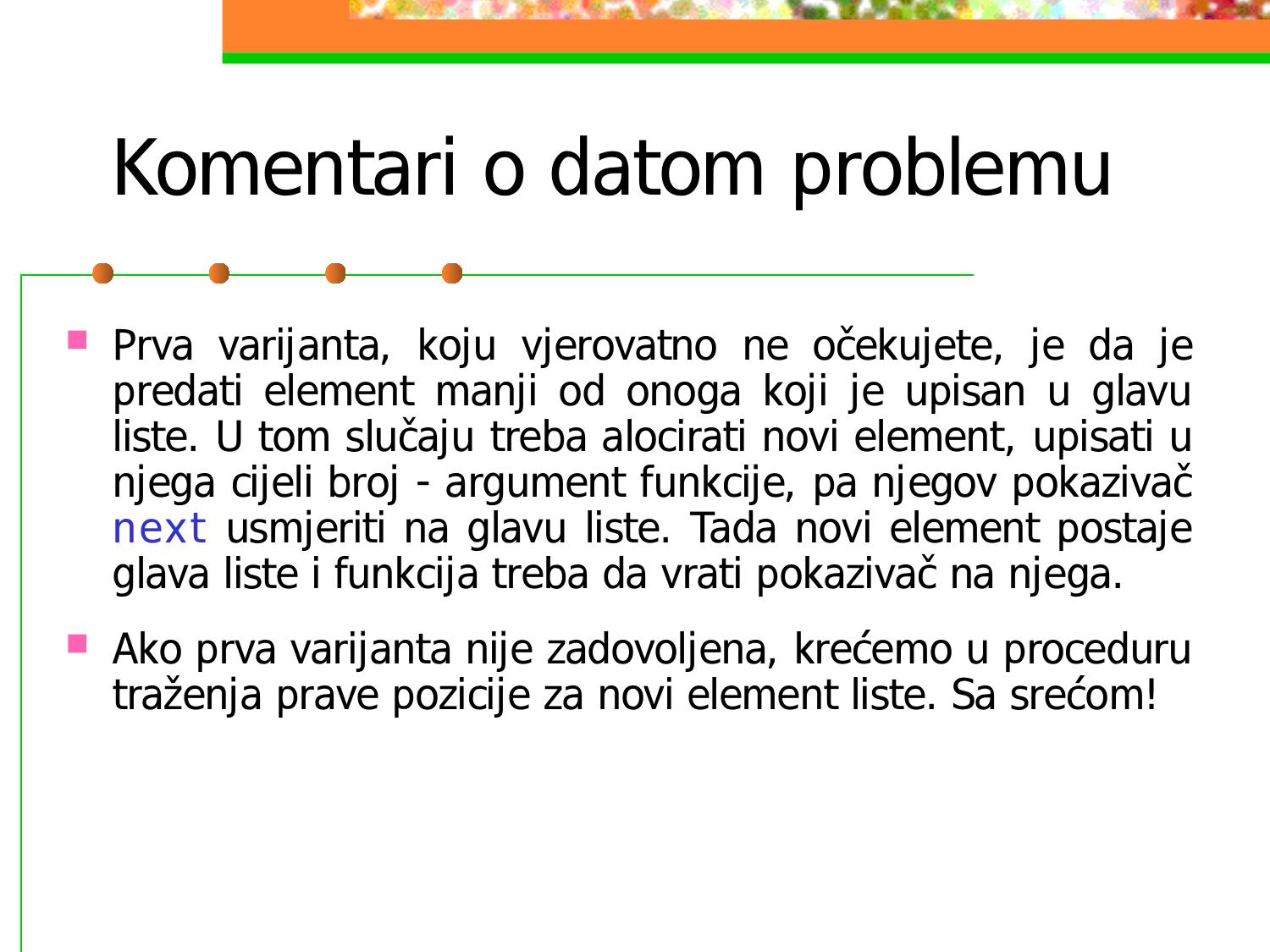

# Komentari o datom problemu
Prva varijanta, koju vjerovatno ne očekujete, je da je predati element manji od onoga koji je upisan u glavu liste. U tom slučaju treba alocirati novi element, upisati u njega cijeli broj - argument funkcije, pa njegov pokazivač next usmjeriti na glavu liste. Tada novi element postaje glava liste i funkcija treba da vrati pokazivač na njega.
Ako prva varijanta nije zadovoljena, krećemo u proceduru traženja prave pozicije za novi element liste. Sa srećom!